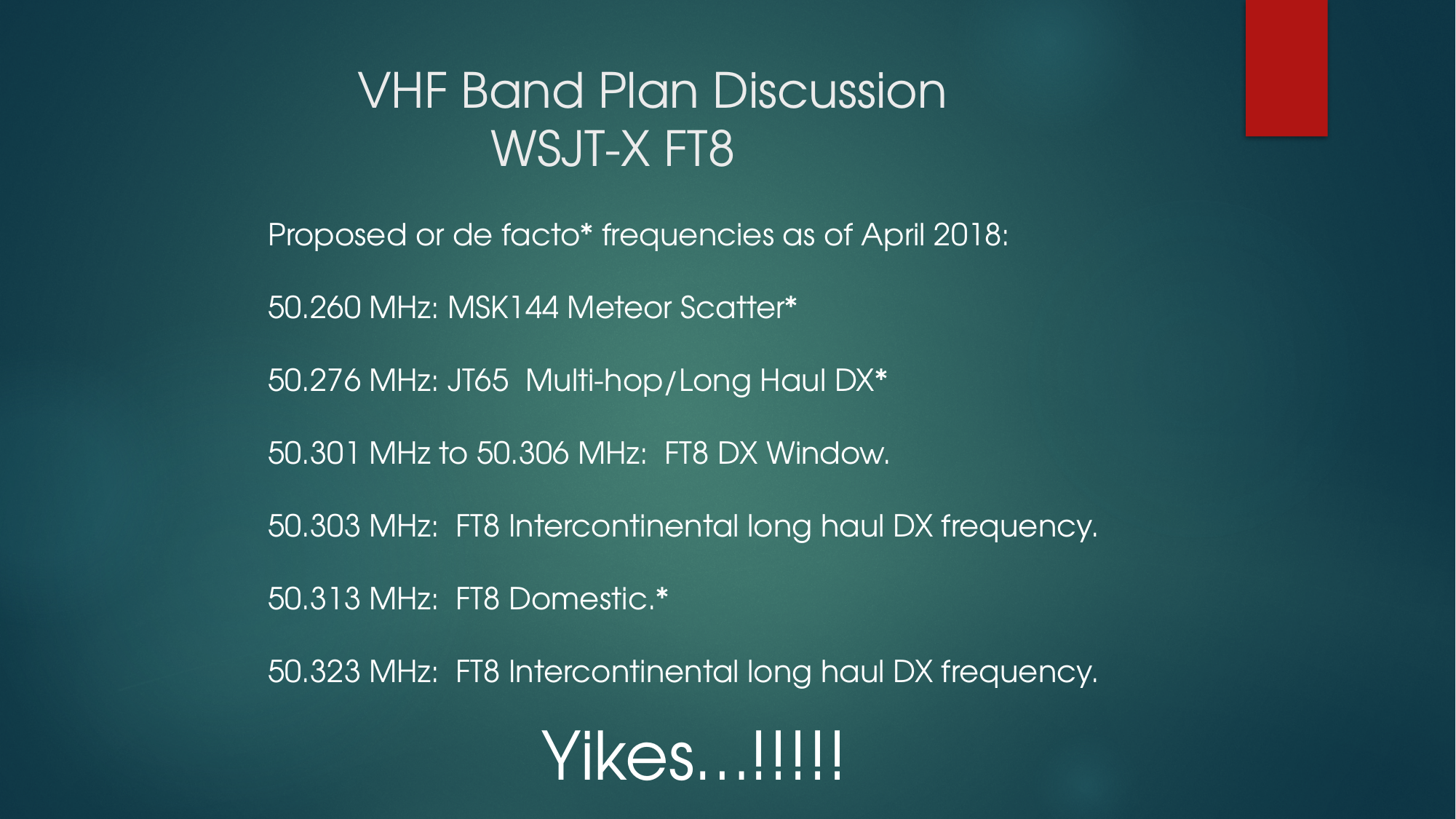

# VHF Band Plan Discussion WSJT-X FT8
Proposed or de facto* frequencies as of April 2018:

50.260 MHz: MSK144 Meteor Scatter*

50.276 MHz: JT65  Multi-hop/Long Haul DX*

50.301 MHz to 50.306 MHz:  FT8 DX Window.

50.303 MHz:  FT8 Intercontinental long haul DX frequency.

50.313 MHz:  FT8 Domestic.*

50.323 MHz:  FT8 Intercontinental long haul DX frequency.

                    Yikes…!!!!!